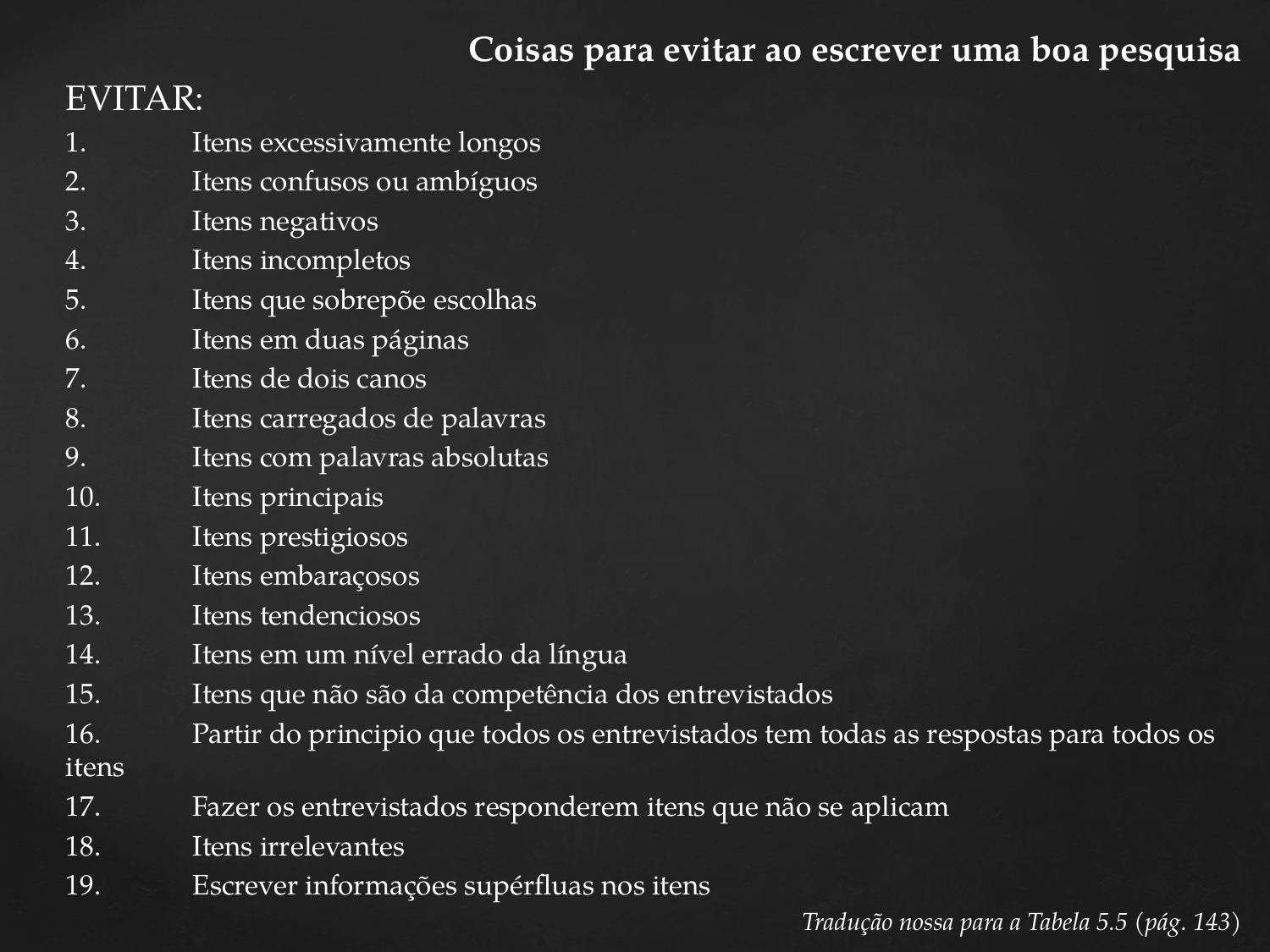

Coisas para evitar ao escrever uma boa pesquisa
EVITAR:
1.	Itens excessivamente longos
2.	Itens confusos ou ambíguos
3.	Itens negativos
4.	Itens incompletos
5.	Itens que sobrepõe escolhas
6.	Itens em duas páginas
7.	Itens de dois canos
8.	Itens carregados de palavras
9.	Itens com palavras absolutas
10.	Itens principais
11.	Itens prestigiosos
12.	Itens embaraçosos
13.	Itens tendenciosos
14.	Itens em um nível errado da língua
15.	Itens que não são da competência dos entrevistados
16.	Partir do principio que todos os entrevistados tem todas as respostas para todos os itens
17.	Fazer os entrevistados responderem itens que não se aplicam
18.	Itens irrelevantes
19.	Escrever informações supérfluas nos itens
Tradução nossa para a Tabela 5.5 (pág. 143)